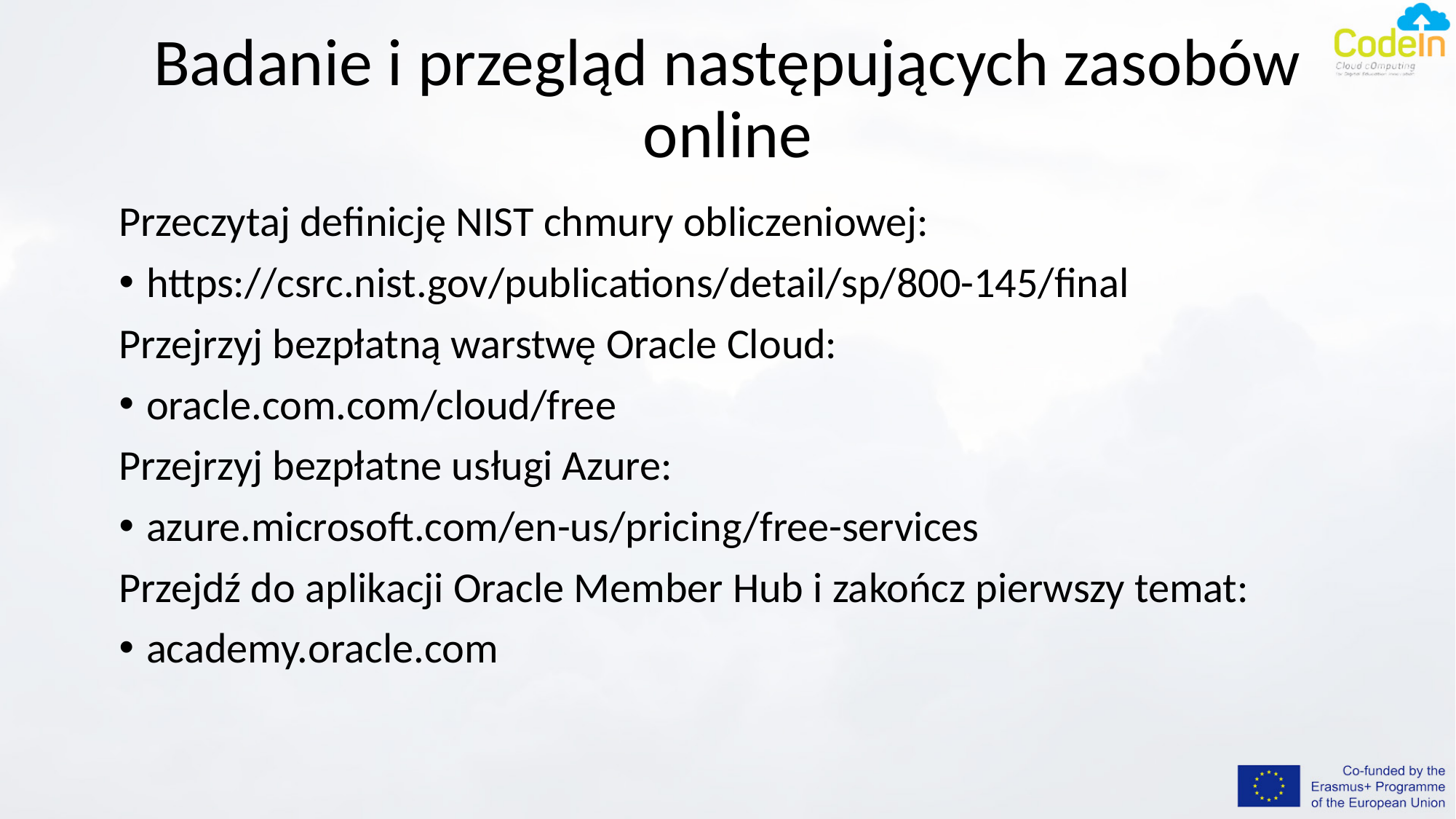

# Badanie i przegląd następujących zasobów online
Przeczytaj definicję NIST chmury obliczeniowej:
https://csrc.nist.gov/publications/detail/sp/800-145/final
Przejrzyj bezpłatną warstwę Oracle Cloud:
oracle.com.com/cloud/free
Przejrzyj bezpłatne usługi Azure:
azure.microsoft.com/en-us/pricing/free-services
Przejdź do aplikacji Oracle Member Hub i zakończ pierwszy temat:
academy.oracle.com